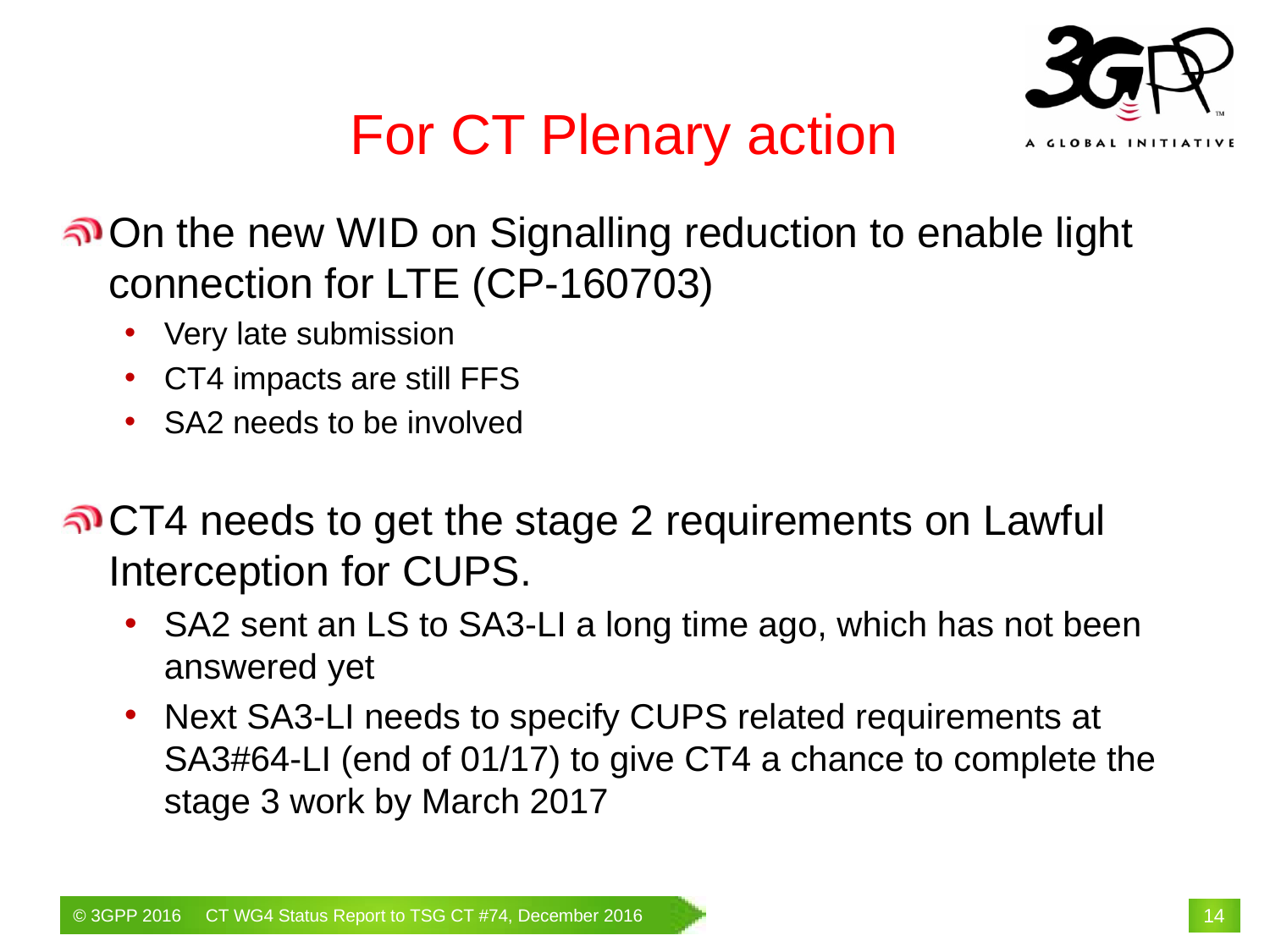

For CT Plenary action
On the new WID on Signalling reduction to enable light connection for LTE (CP-160703)
Very late submission
CT4 impacts are still FFS
SA2 needs to be involved

CT4 needs to get the stage 2 requirements on Lawful Interception for CUPS.
SA2 sent an LS to SA3-LI a long time ago, which has not been answered yet
Next SA3-LI needs to specify CUPS related requirements at SA3#64-LI (end of 01/17) to give CT4 a chance to complete the stage 3 work by March 2017